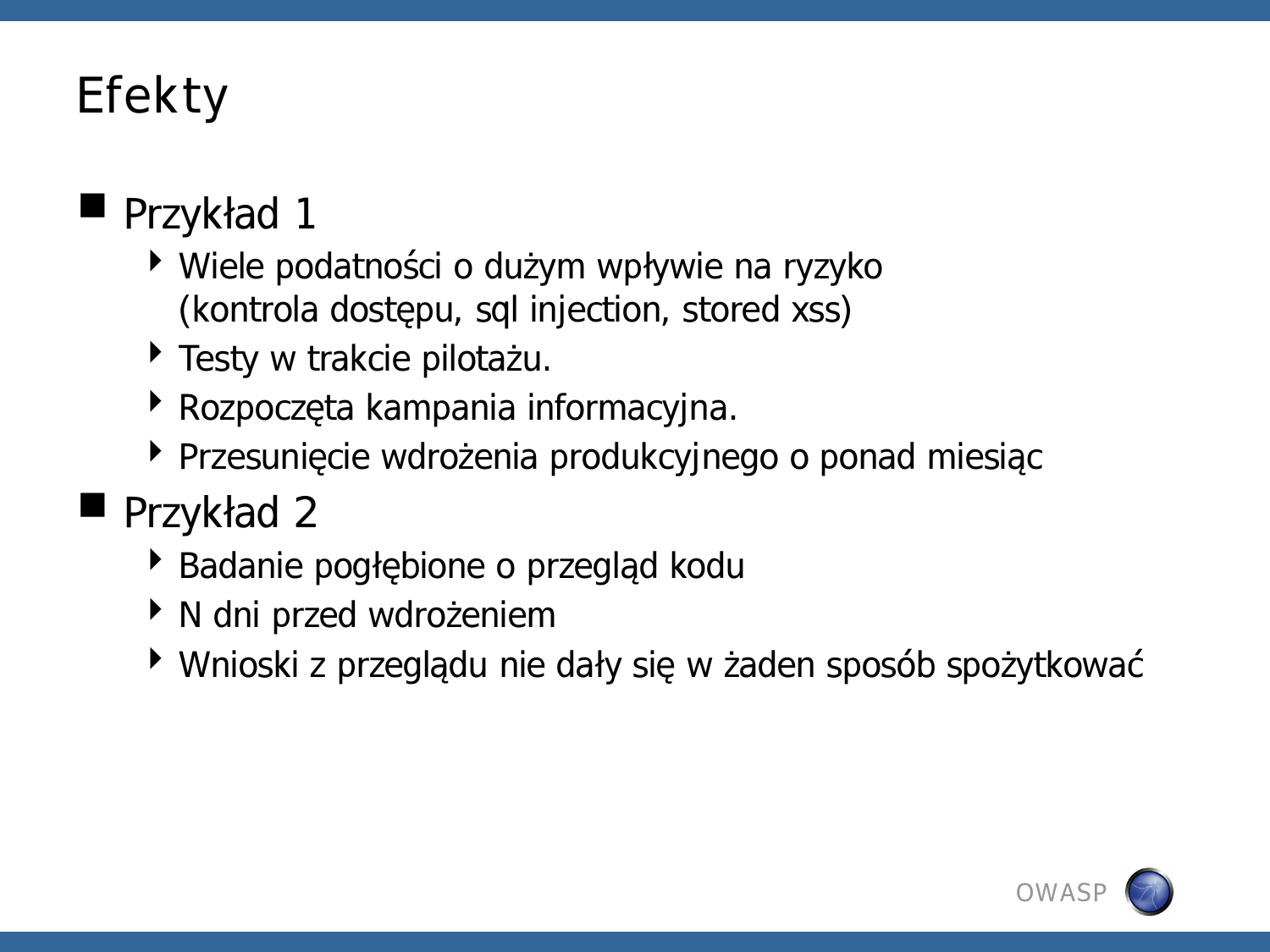

# Efekty
Przykład 1
Wiele podatności o dużym wpływie na ryzyko
(kontrola dostępu, sql injection, stored xss)
Testy w trakcie pilotażu.
Rozpoczęta kampania informacyjna.
Przesunięcie wdrożenia produkcyjnego o ponad miesiąc
Przykład 2
Badanie pogłębione o przegląd kodu
N dni przed wdrożeniem
Wnioski z przeglądu nie dały się w żaden sposób spożytkować